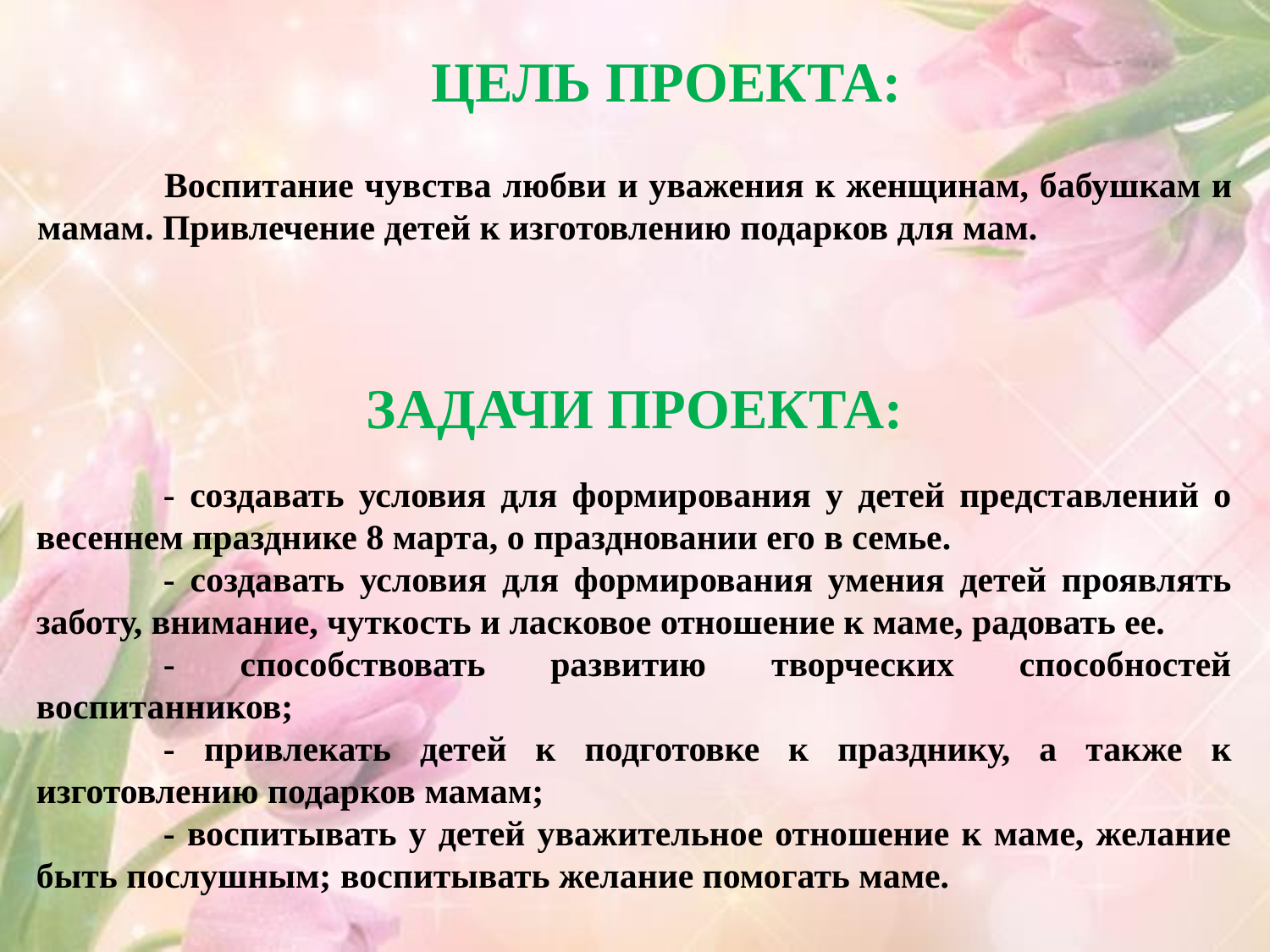

ЦЕЛЬ ПРОЕКТА:
	Воспитание чувства любви и уважения к женщинам, бабушкам и мамам. Привлечение детей к изготовлению подарков для мам.
ЗАДАЧИ ПРОЕКТА:
	- создавать условия для формирования у детей представлений о весеннем празднике 8 марта, о праздновании его в семье.
	- создавать условия для формирования умения детей проявлять заботу, внимание, чуткость и ласковое отношение к маме, радовать ее.
	- способствовать развитию творческих способностей воспитанников;
	- привлекать детей к подготовке к празднику, а также к изготовлению подарков мамам;
	- воспитывать у детей уважительное отношение к маме, желание быть послушным; воспитывать желание помогать маме.